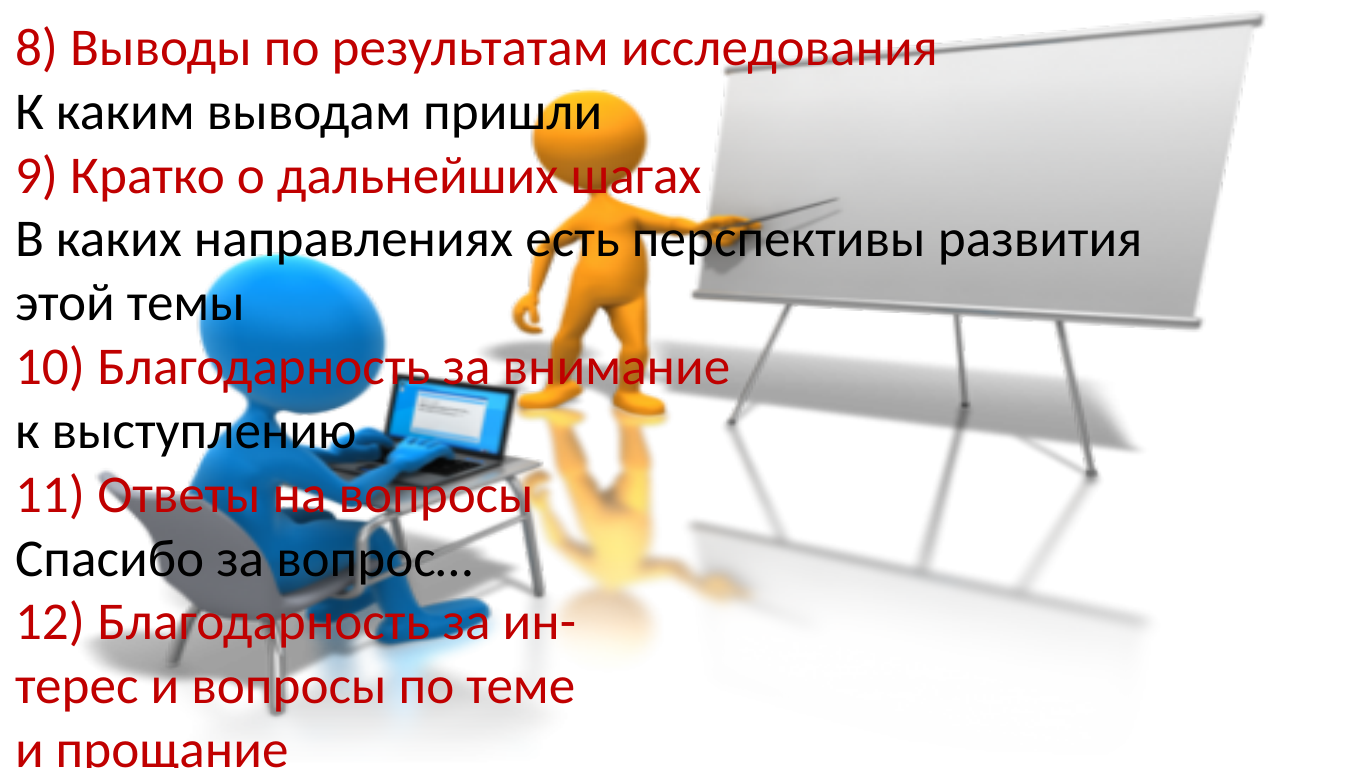

8) Выводы по результатам исследования
К каким выводам пришли
9) Кратко о дальнейших шагах
В каких направлениях есть перспективы развития этой темы
10) Благодарность за внимание
к выступлению
11) Ответы на вопросы
Спасибо за вопрос…
12) Благодарность за ин-
терес и вопросы по теме
и прощание